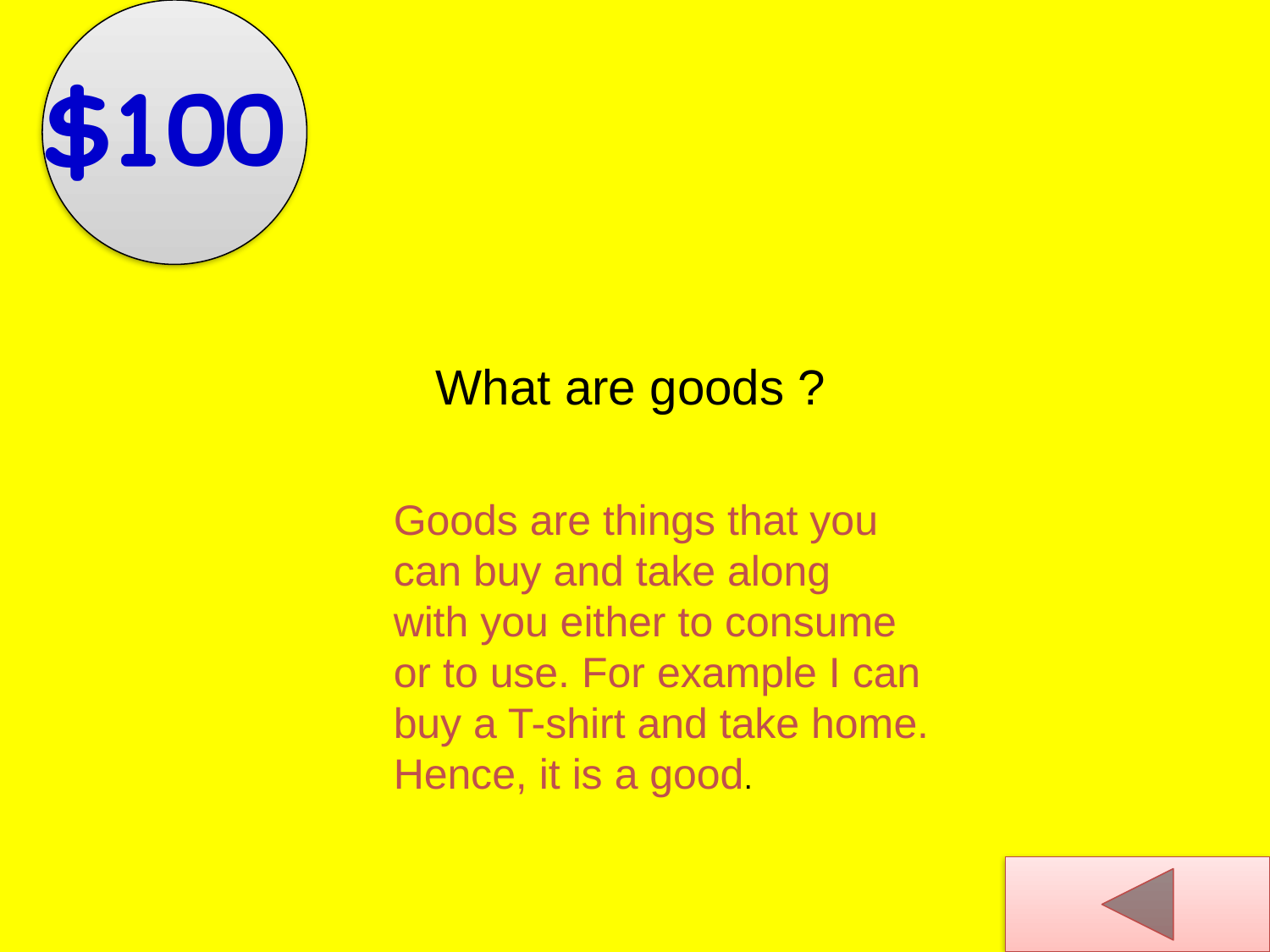

$100
What are goods ?
Goods are things that you
can buy and take along
with you either to consume
or to use. For example I can
buy a T-shirt and take home.
Hence, it is a good.